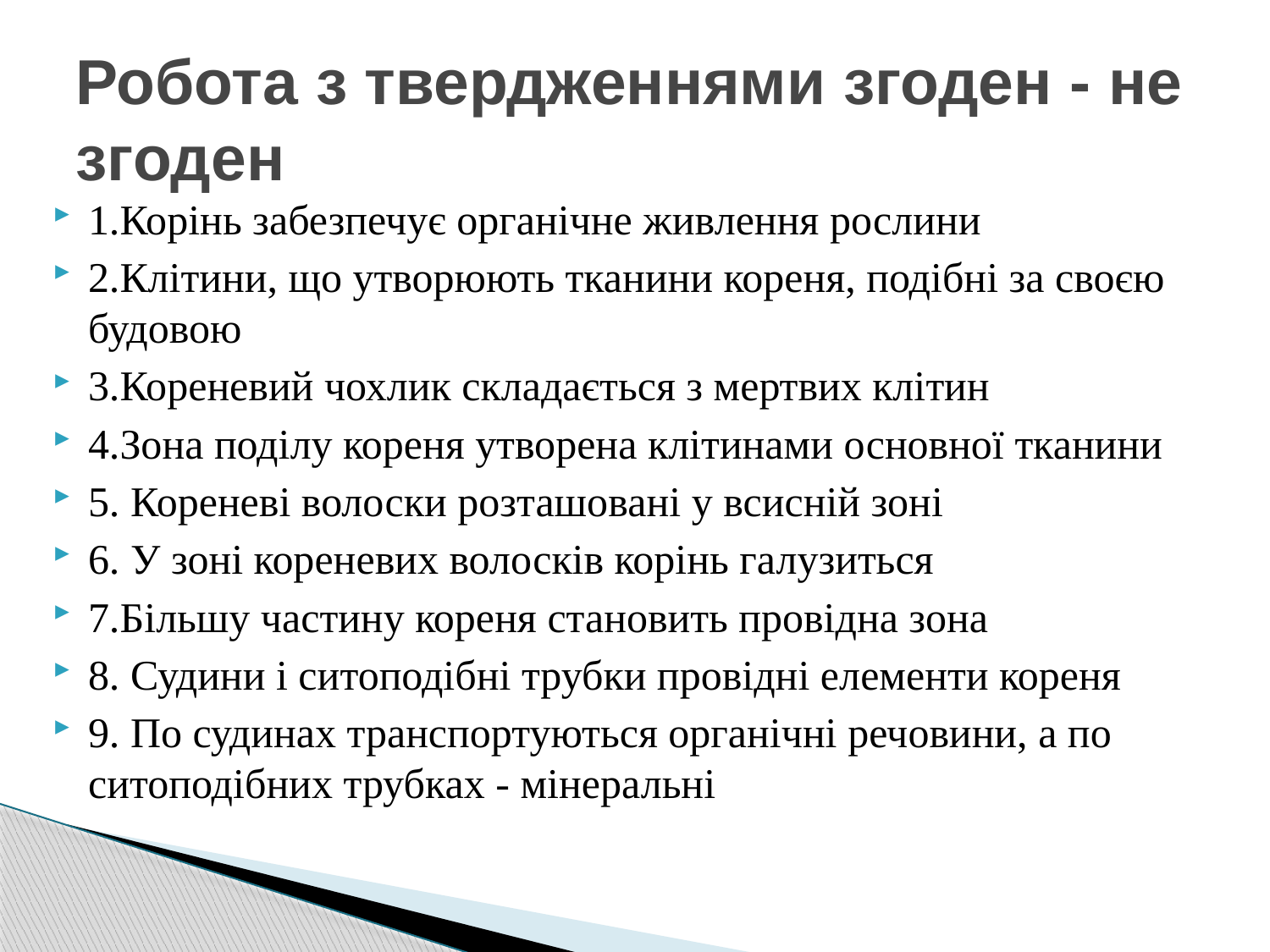

# Робота з твердженнями згоден - не згоден
1.Корінь забезпечує органічне живлення рослини
2.Клітини, що утворюють тканини кореня, подібні за своєю будовою
3.Кореневий чохлик складається з мертвих клітин
4.Зона поділу кореня утворена клітинами основної тканини
5. Кореневі волоски розташовані у всисній зоні
6. У зоні кореневих волосків корінь галузиться
7.Більшу частину кореня становить провідна зона
8. Судини і ситоподібні трубки провідні елементи кореня
9. По судинах транспортуються органічні речовини, а по ситоподібних трубках - мінеральні